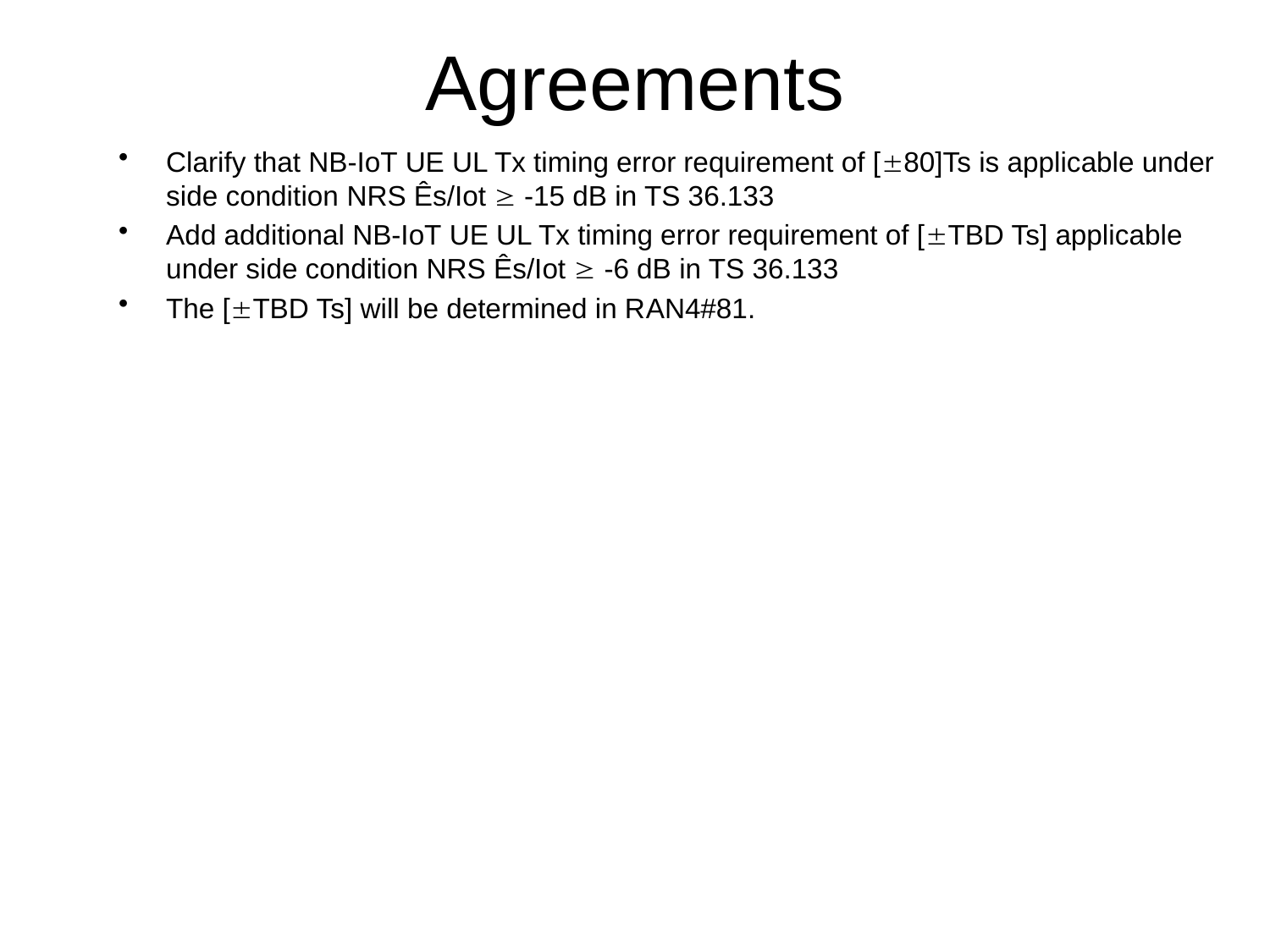

# Agreements
Clarify that NB-IoT UE UL Tx timing error requirement of [±80]Ts is applicable under side condition NRS Ês/Iot ≥ -15 dB in TS 36.133
Add additional NB-IoT UE UL Tx timing error requirement of [±TBD Ts] applicable under side condition NRS Ês/Iot ≥ -6 dB in TS 36.133
The [±TBD Ts] will be determined in RAN4#81.